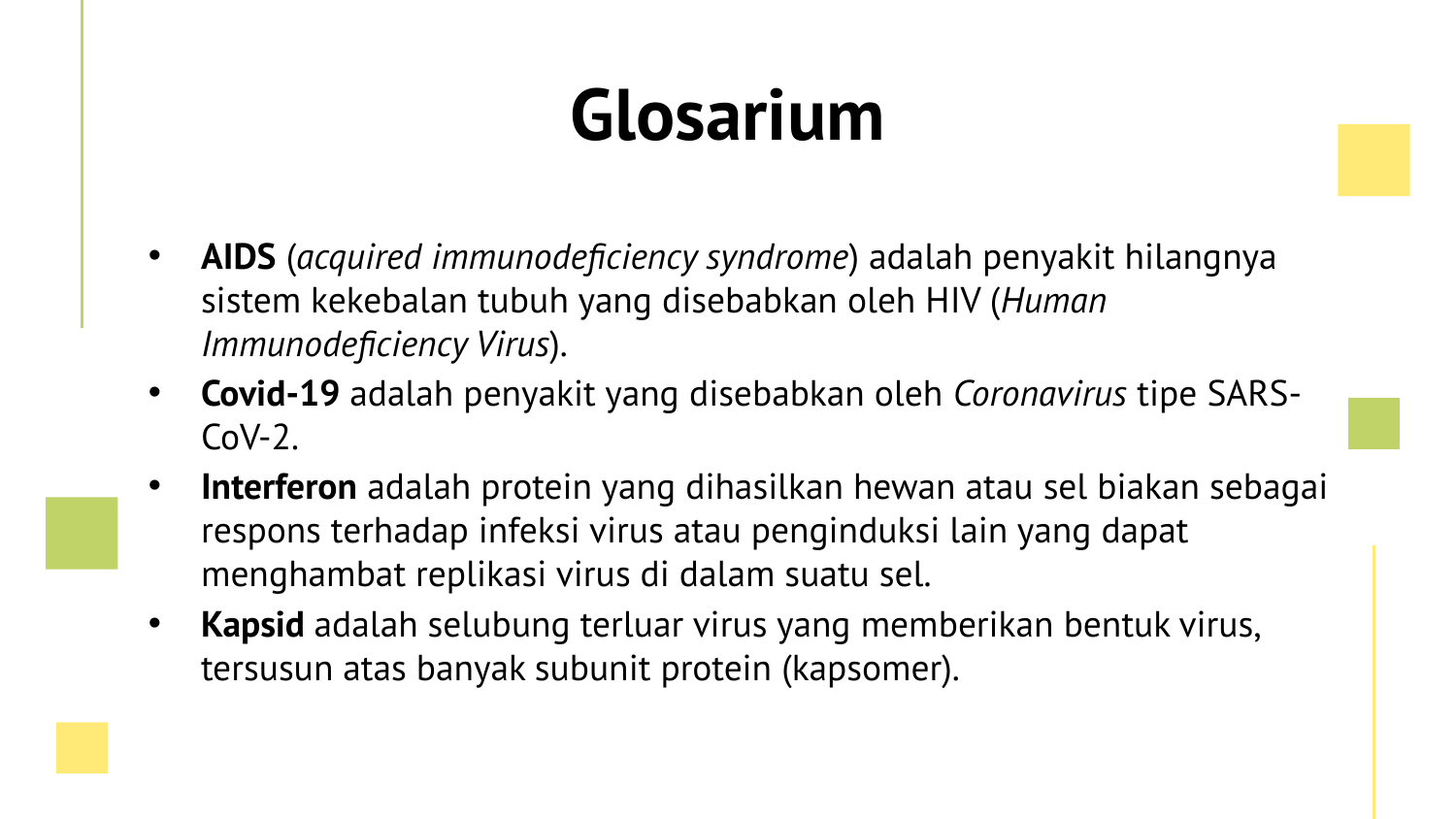

# Glosarium
AIDS (acquired immunodeficiency syndrome) adalah penyakit hilangnya sistem kekebalan tubuh yang disebabkan oleh HIV (Human Immunodeficiency Virus).
Covid-19 adalah penyakit yang disebabkan oleh Coronavirus tipe SARS-CoV-2.
Interferon adalah protein yang dihasilkan hewan atau sel biakan sebagai respons terhadap infeksi virus atau penginduksi lain yang dapat menghambat replikasi virus di dalam suatu sel.
Kapsid adalah selubung terluar virus yang memberikan bentuk virus, tersusun atas banyak subunit protein (kapsomer).